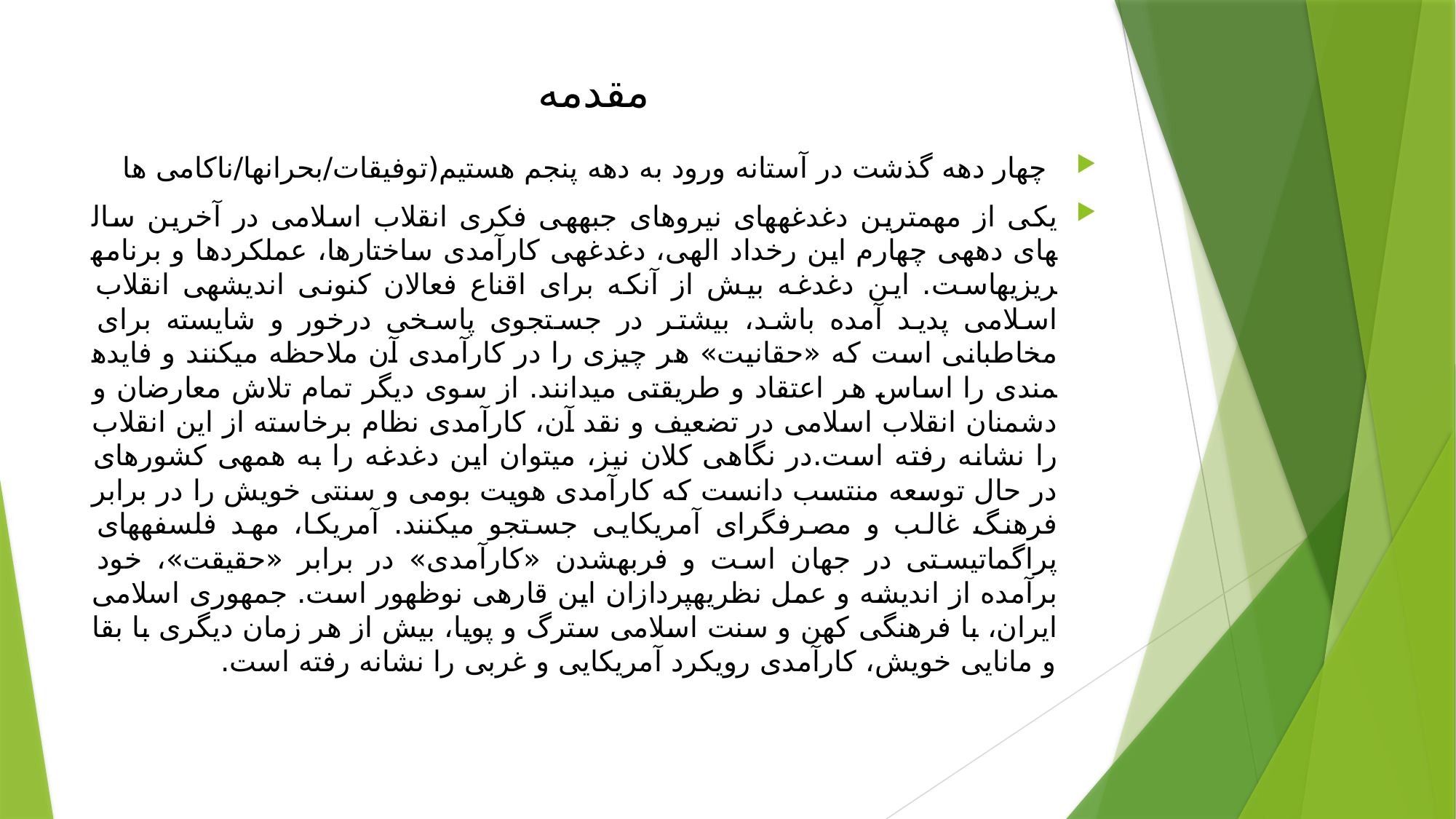

# مقدمه
 چهار دهه گذشت در آستانه ورود به دهه پنجم هستیم(توفیقات/بحرانها/ناکامی ها
یکی از مهم­ترین دغدغه­های نیروهای جبهه­ی فکری انقلاب اسلامی در آخرین سال­های دهه­ی چهارم این رخداد الهی، دغدغه­ی کارآمدی ساختارها، عملکردها و برنامه­ریزی­هاست. این دغدغه­ بیش از آنکه برای اقناع فعالان کنونی اندیشه­ی انقلاب اسلامی پدید آمده باشد، بیشتر در جستجوی پاسخی درخور و شایسته برای مخاطبانی است که «حقانیت» هر چیزی را در کارآمدی آن ملاحظه می­کنند و فایده­مندی را اساس هر اعتقاد و طریقتی می­دانند. از سوی دیگر تمام تلاش معارضان و دشمنان انقلاب اسلامی در تضعیف و نقد آن، کارآمدی نظام برخاسته از این انقلاب را نشانه رفته است.در نگاهی کلان نیز، می­توان این دغدغه­ را به همه­ی کشورهای در حال توسعه منتسب دانست که کارآمدی هویت بومی و سنتی خویش را در برابر فرهنگ غالب و مصرف­گرای آمریکایی جستجو می­کنند. آمریکا، مهد فلسفه­های پراگماتیستی در جهان است و فربه­شدن «کارآمدی» در برابر «حقیقت»، خود برآمده از اندیشه و عمل نظریه­پردازان این قاره­ی نوظهور است. جمهوری اسلامی ایران، با فرهنگی کهن و سنت اسلامی سترگ و پویا، بیش از هر زمان دیگری با بقا و مانایی خویش، کارآمدی رویکرد آمریکایی و غربی را نشانه رفته است.